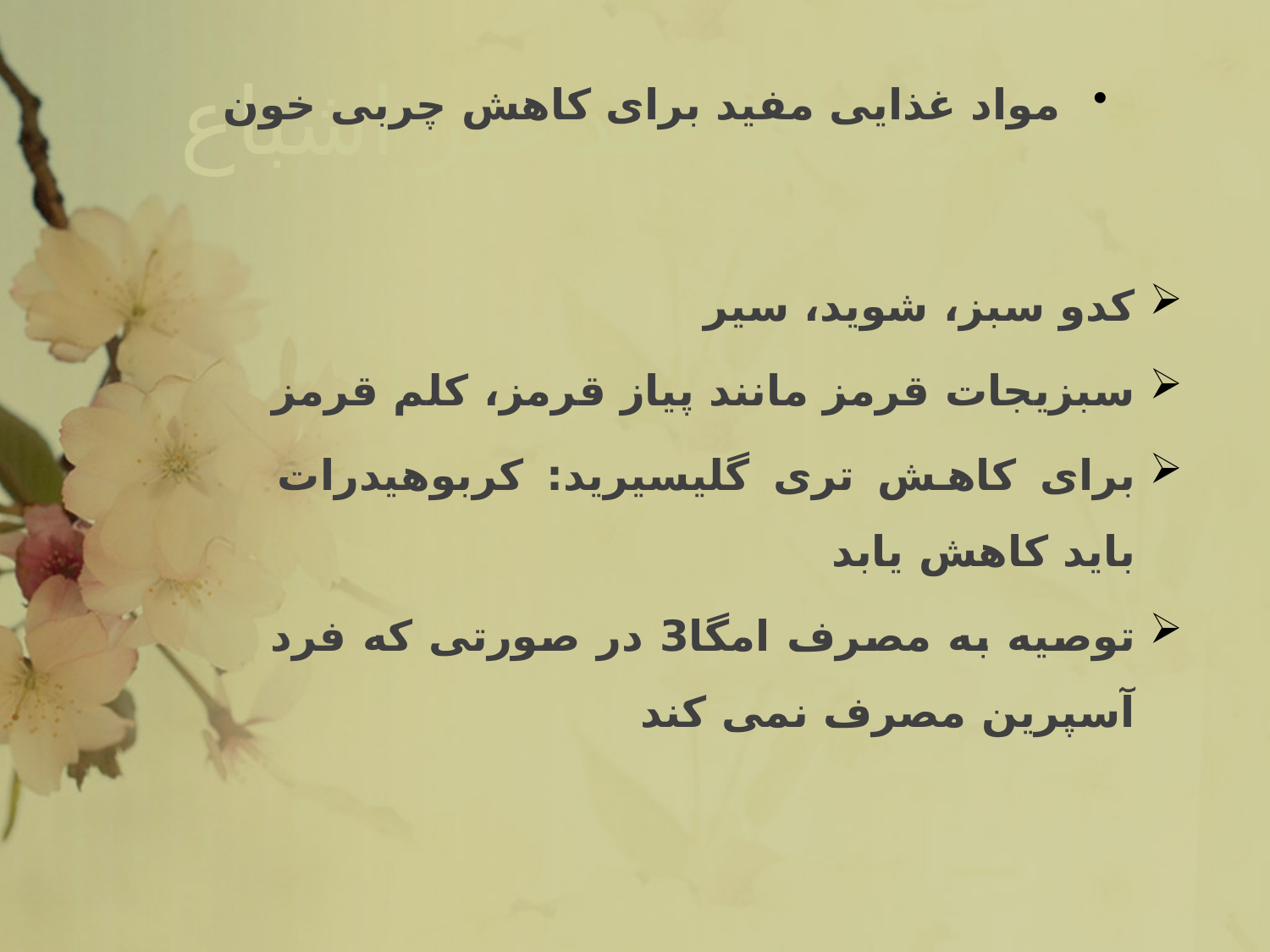

# 4- چربی های چند غیر اشباع
مواد غذایی مفید برای کاهش چربی خون

کدو سبز، شوید، سیر
سبزیجات قرمز مانند پیاز قرمز، کلم قرمز
برای کاهش تری گلیسیرید: کربوهیدرات باید کاهش یابد
توصیه به مصرف امگا3 در صورتی که فرد آسپرین مصرف نمی کند